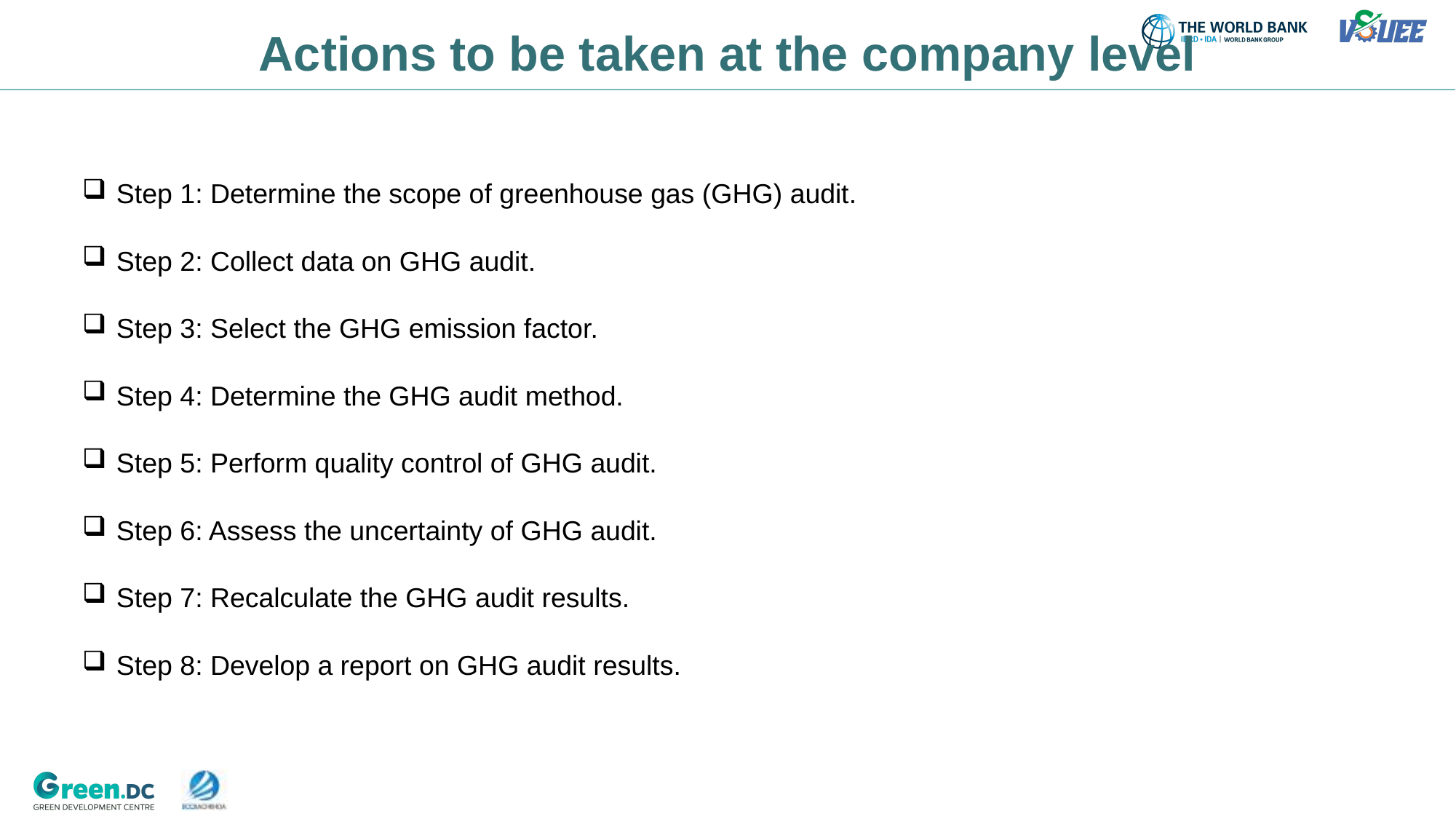

Actions to be taken at the company level
Step 1: Determine the scope of greenhouse gas (GHG) audit.
Step 2: Collect data on GHG audit.
Step 3: Select the GHG emission factor.
Step 4: Determine the GHG audit method.
Step 5: Perform quality control of GHG audit.
Step 6: Assess the uncertainty of GHG audit.
Step 7: Recalculate the GHG audit results.
Step 8: Develop a report on GHG audit results.